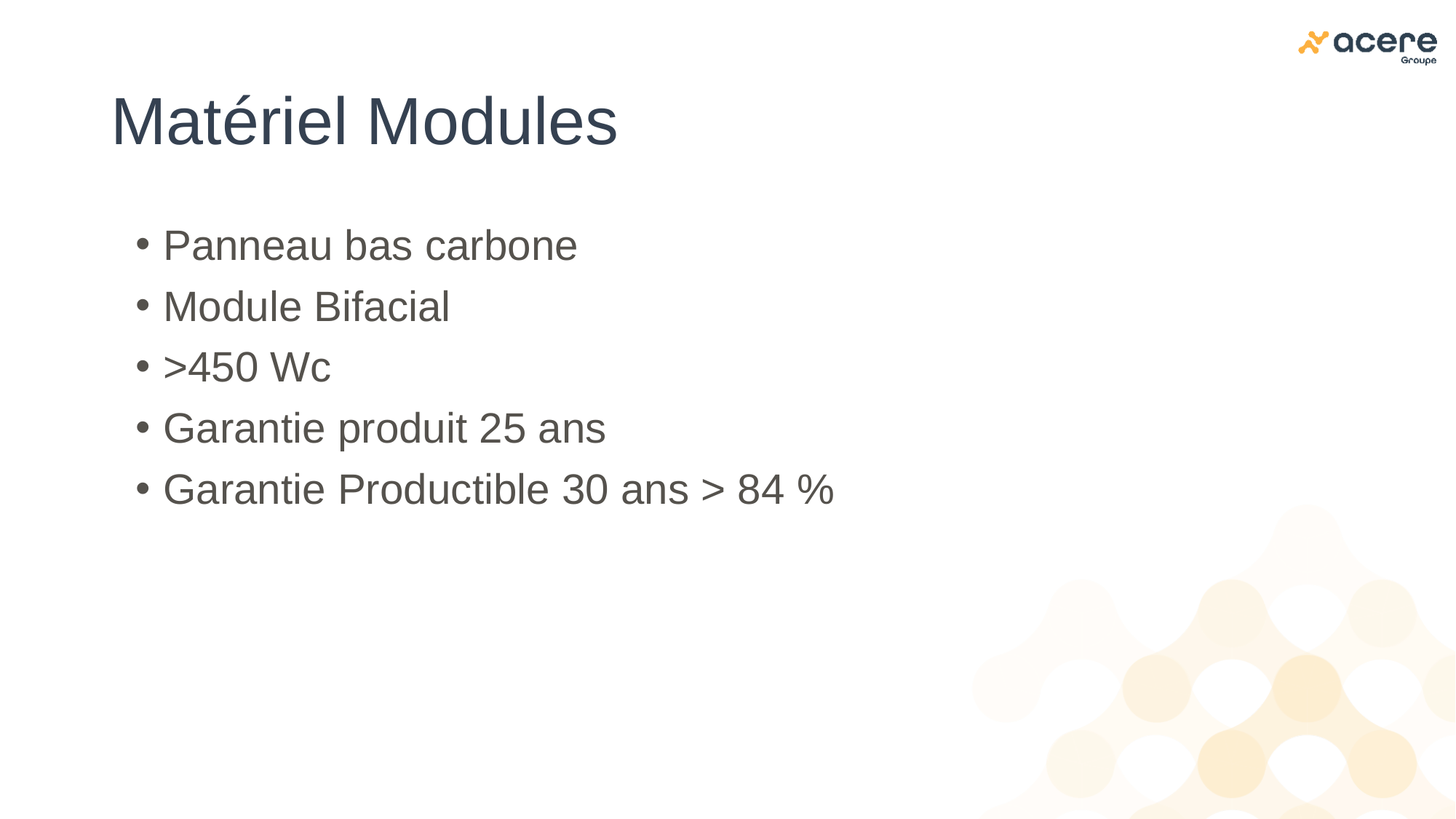

# Matériel Modules
Panneau bas carbone
Module Bifacial
>450 Wc
Garantie produit 25 ans
Garantie Productible 30 ans > 84 %